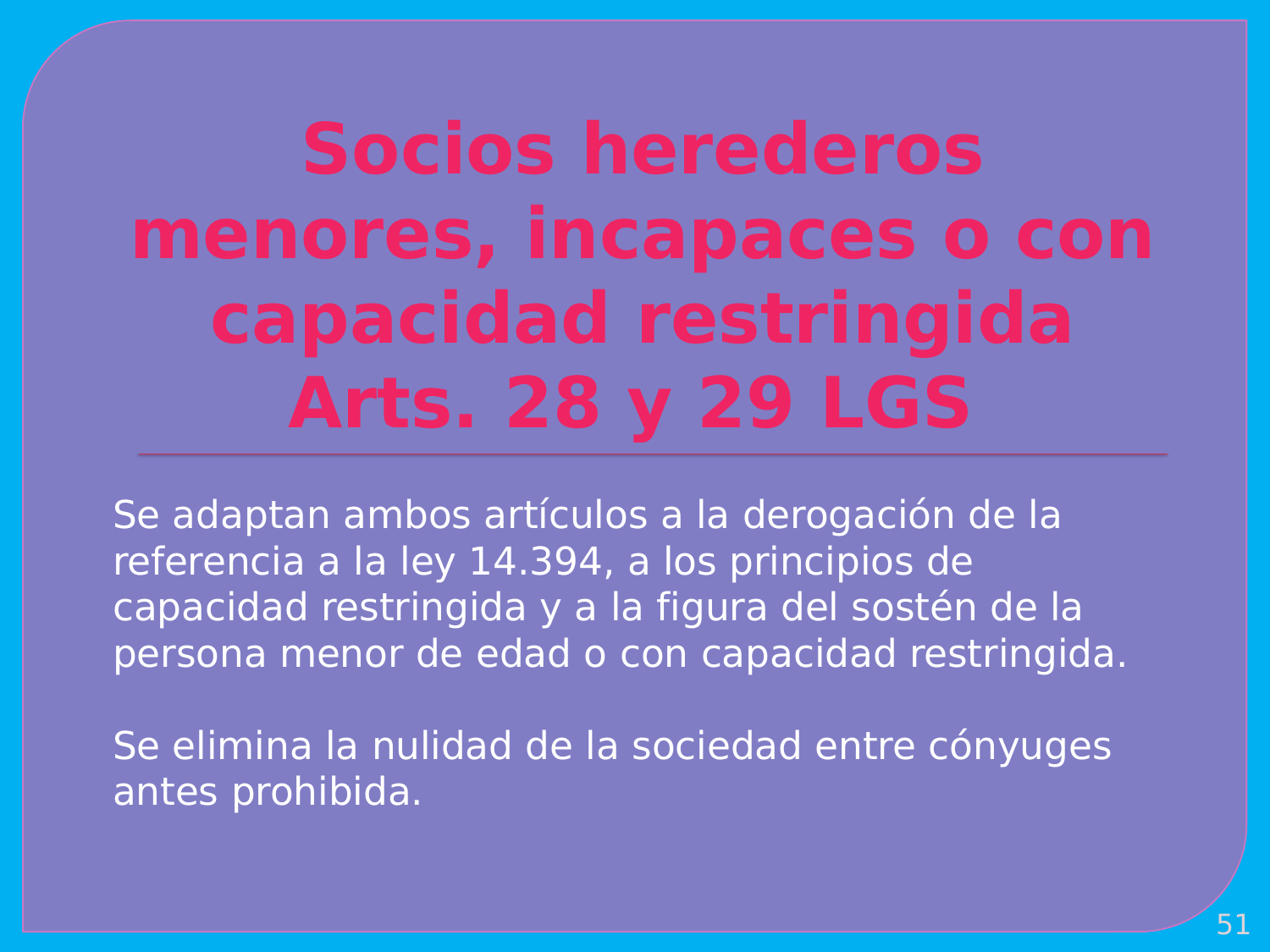

# Socios herederos menores, incapaces o con capacidad restringida Arts. 28 y 29 LGS

Se adaptan ambos artículos a la derogación de la referencia a la ley 14.394, a los principios de capacidad restringida y a la figura del sostén de la persona menor de edad o con capacidad restringida.

Se elimina la nulidad de la sociedad entre cónyuges antes prohibida.

51